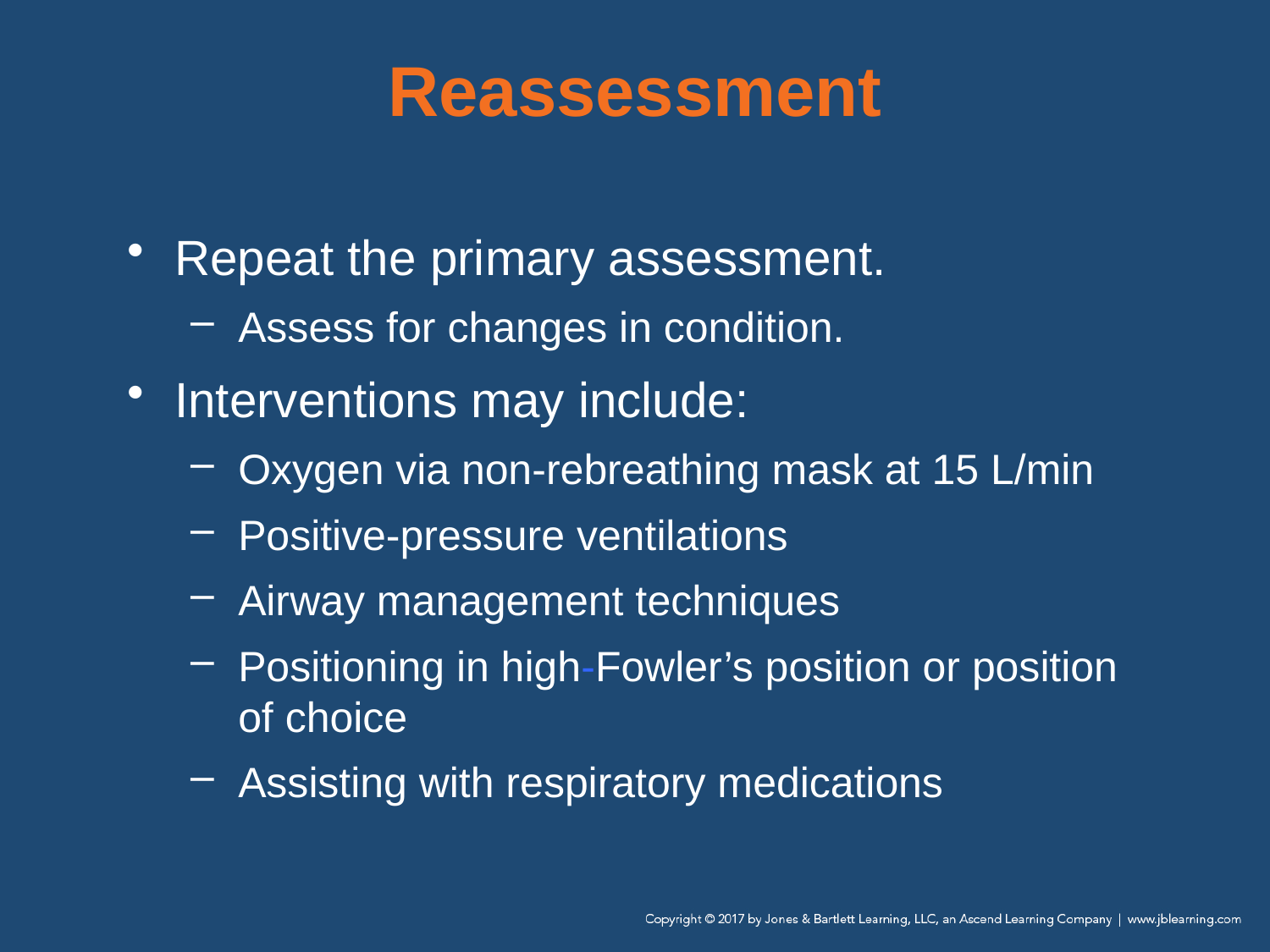

# Reassessment
Repeat the primary assessment.
Assess for changes in condition.
Interventions may include:
Oxygen via non-rebreathing mask at 15 L/min
Positive-pressure ventilations
Airway management techniques
Positioning in high-Fowler’s position or position of choice
Assisting with respiratory medications